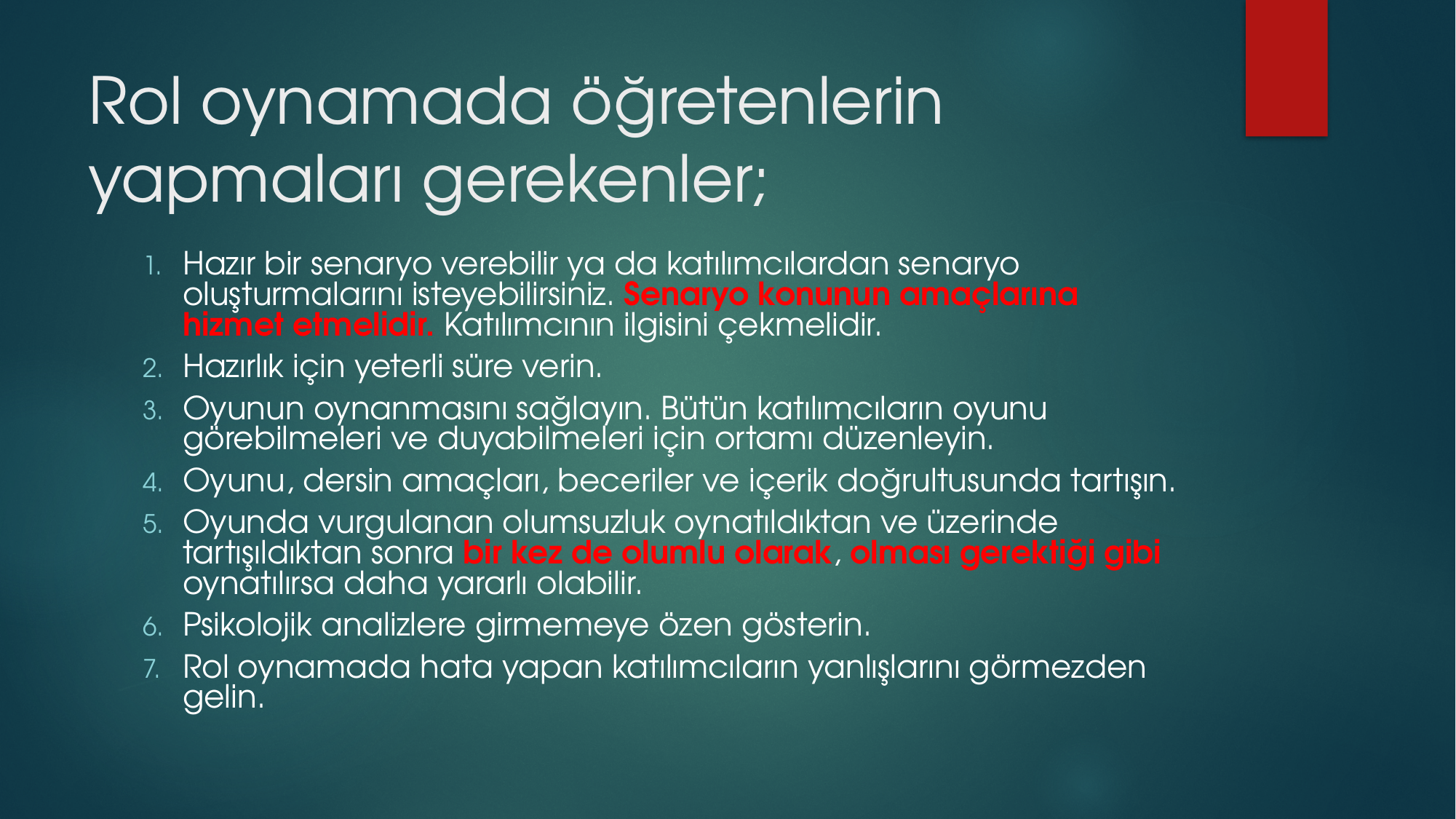

# Rol oynamada öğretenlerin yapmaları gerekenler;
Hazır bir senaryo verebilir ya da katılımcılardan senaryo oluşturmalarını isteyebilirsiniz. Senaryo konunun amaçlarına hizmet etmelidir. Katılımcının ilgisini çekmelidir.
Hazırlık için yeterli süre verin.
Oyunun oynanmasını sağlayın. Bütün katılımcıların oyunu görebilmeleri ve duyabilmeleri için ortamı düzenleyin.
Oyunu, dersin amaçları, beceriler ve içerik doğrultusunda tartışın.
Oyunda vurgulanan olumsuzluk oynatıldıktan ve üzerinde tartışıldıktan sonra bir kez de olumlu olarak, olması gerektiği gibi oynatılırsa daha yararlı olabilir.
Psikolojik analizlere girmemeye özen gösterin.
Rol oynamada hata yapan katılımcıların yanlışlarını görmezden gelin.